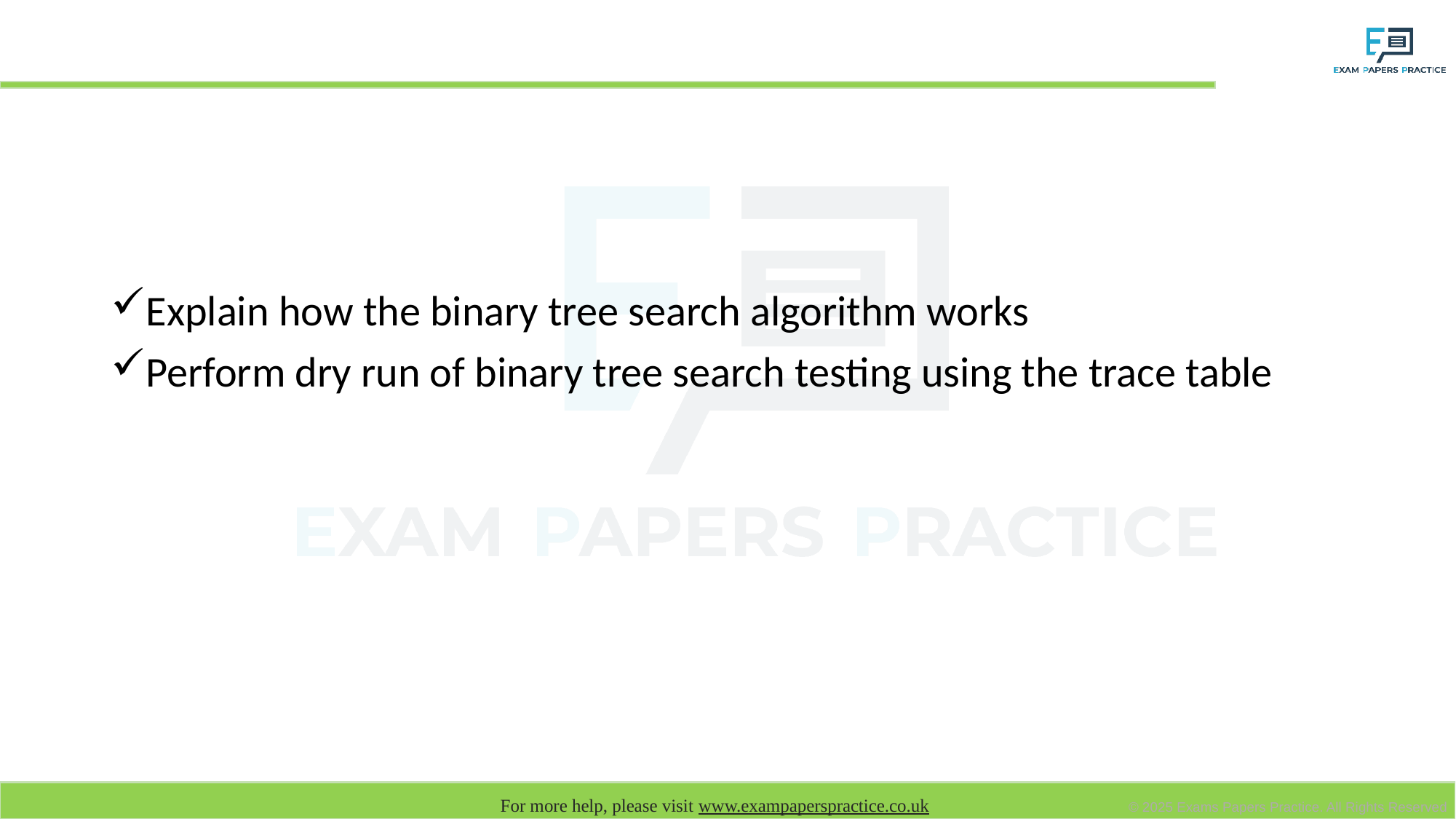

# Learning objectives

Explain how the binary tree search algorithm works
Perform dry run of binary tree search testing using the trace table